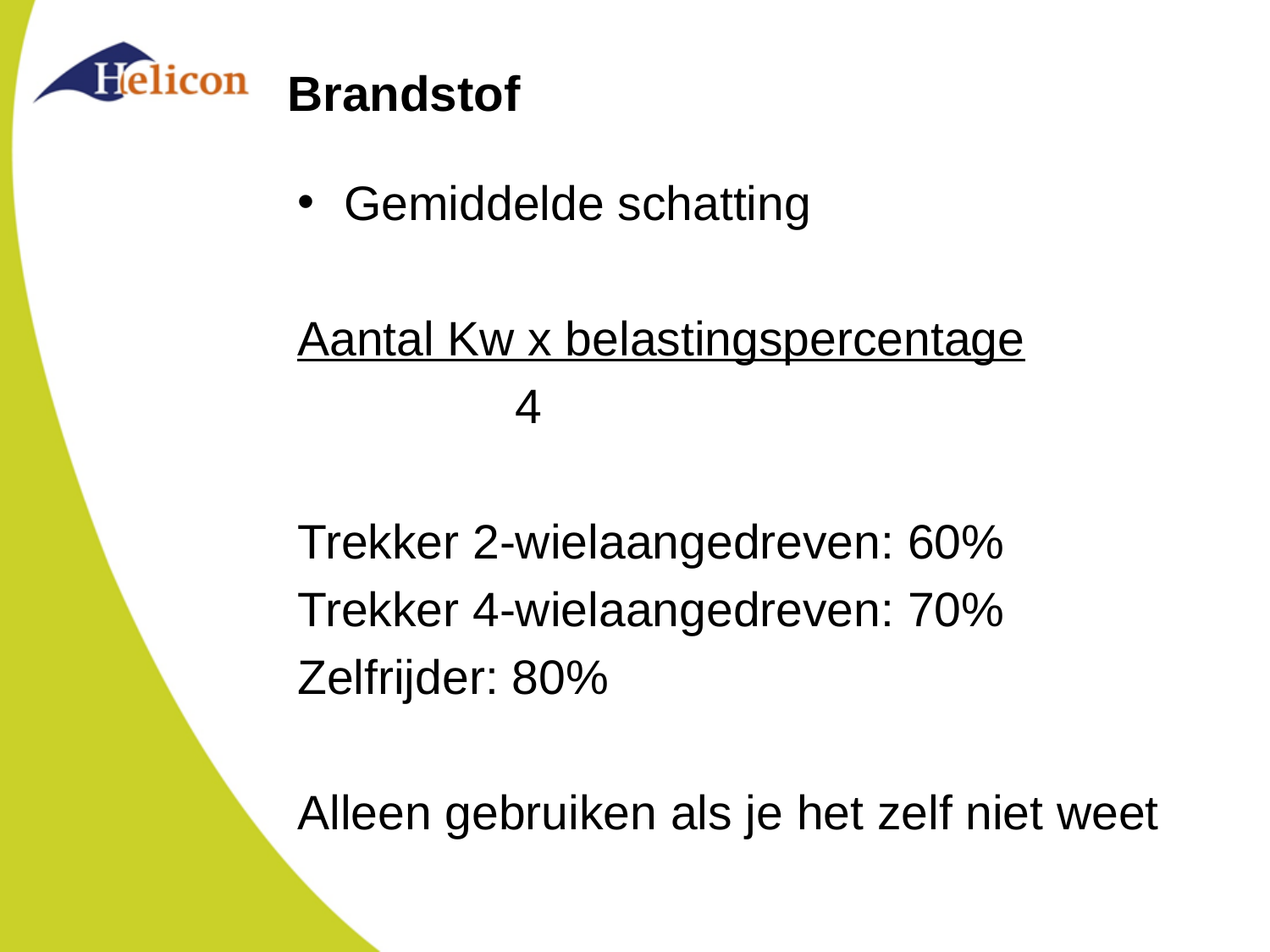

# Brandstof
Gemiddelde schatting

Aantal Kw x belastingspercentage
		       4

Trekker 2-wielaangedreven: 60%
Trekker 4-wielaangedreven: 70%
Zelfrijder: 80%

Alleen gebruiken als je het zelf niet weet